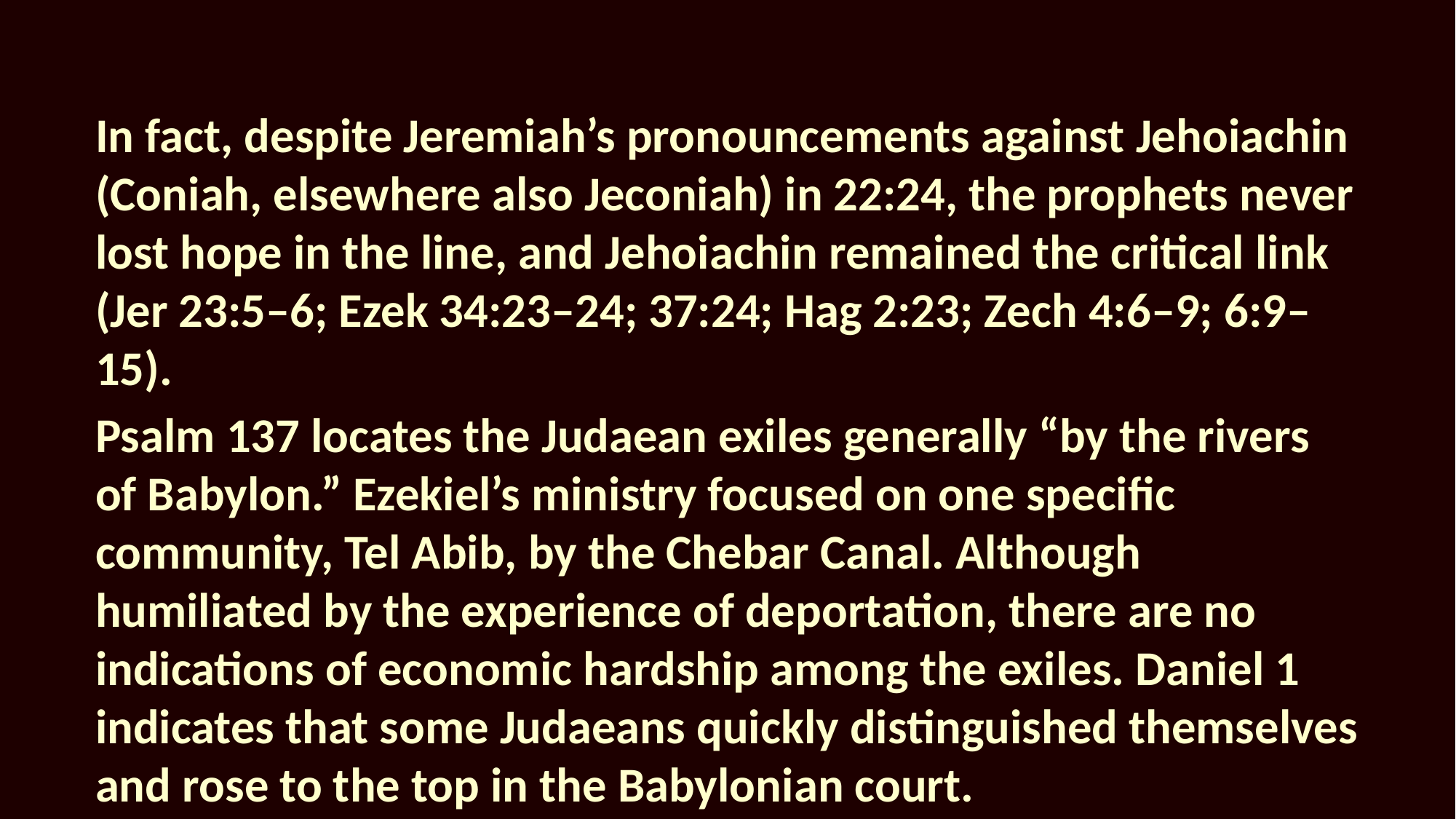

In fact, despite Jeremiah’s pronouncements against Jehoiachin (Coniah, elsewhere also Jeconiah) in 22:24, the prophets never lost hope in the line, and Jehoiachin remained the critical link (Jer 23:5–6; Ezek 34:23–24; 37:24; Hag 2:23; Zech 4:6–9; 6:9–15).
Psalm 137 locates the Judaean exiles generally “by the rivers of Babylon.” Ezekiel’s ministry focused on one specific community, Tel Abib, by the Chebar Canal. Although humiliated by the experience of deportation, there are no indications of economic hardship among the exiles. Daniel 1 indicates that some Judaeans quickly distinguished themselves and rose to the top in the Babylonian court.